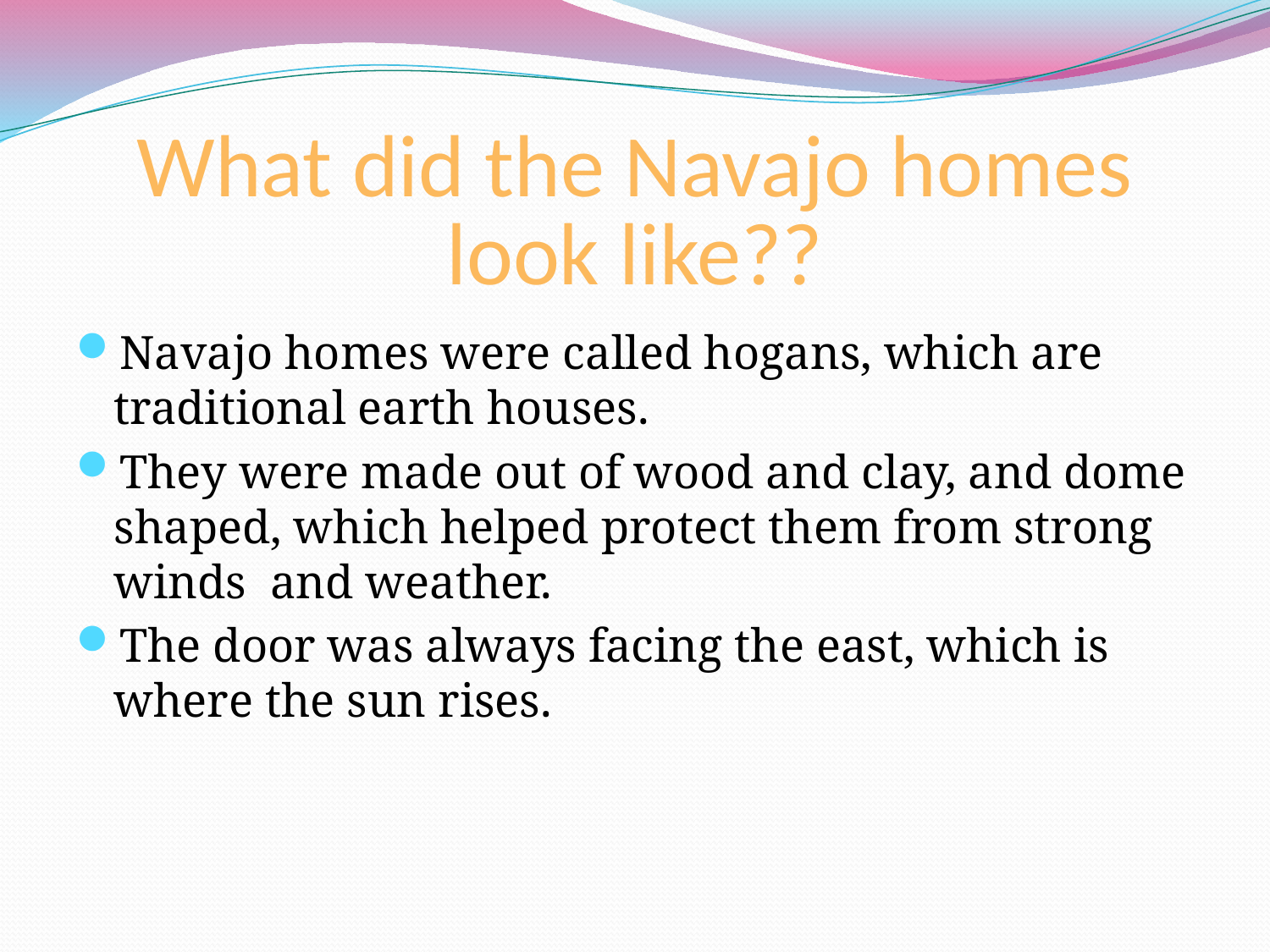

# What did the Navajo homes look like??
Navajo homes were called hogans, which are traditional earth houses.
They were made out of wood and clay, and dome shaped, which helped protect them from strong winds  and weather.
The door was always facing the east, which is where the sun rises.